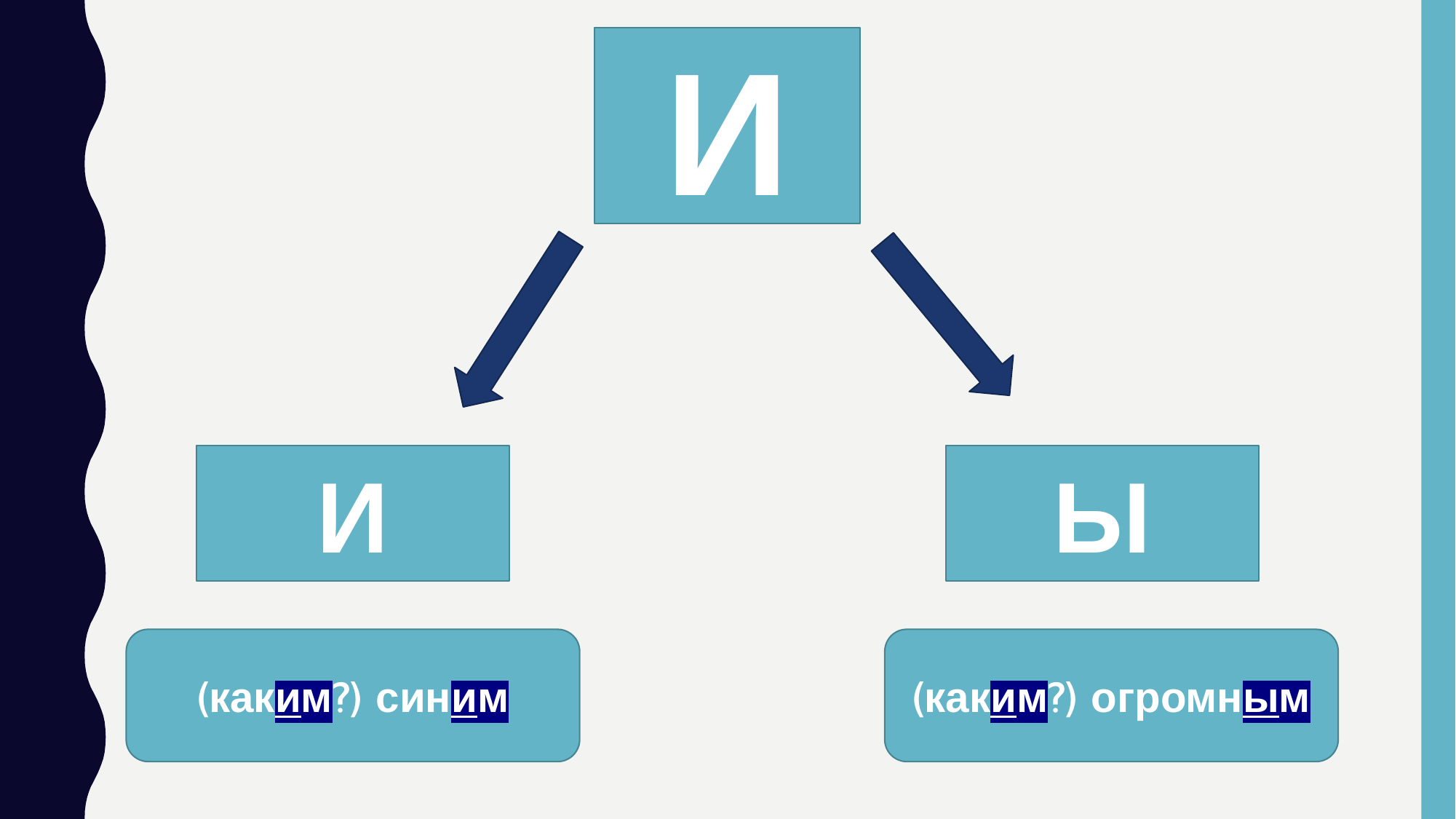

И

И
Ы
(каким?) огромным
(каким?) синим